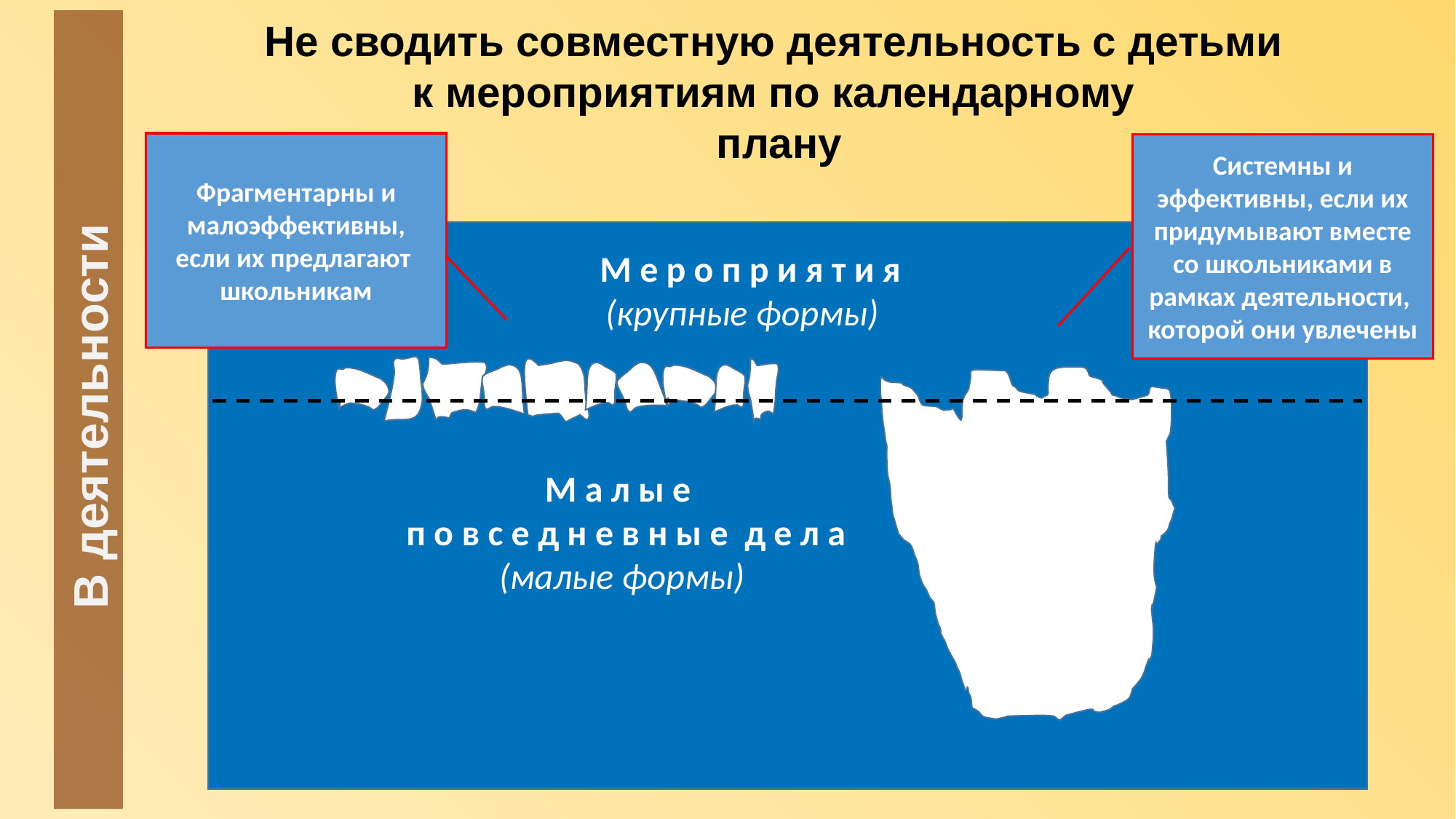

Не сводить совместную деятельность с детьми
к мероприятиям по календарному
плану
Фрагментарны и малоэффективны, если их предлагают  школьникам
Системны и эффективны, если их придумывают вместе со школьниками в рамках деятельности,
которой они увлечены

М е р о п р и я т и я (крупные формы)

В деятельности
М а л ы е
п о в с е д н е в н ы е  д е л а
(малые формы)